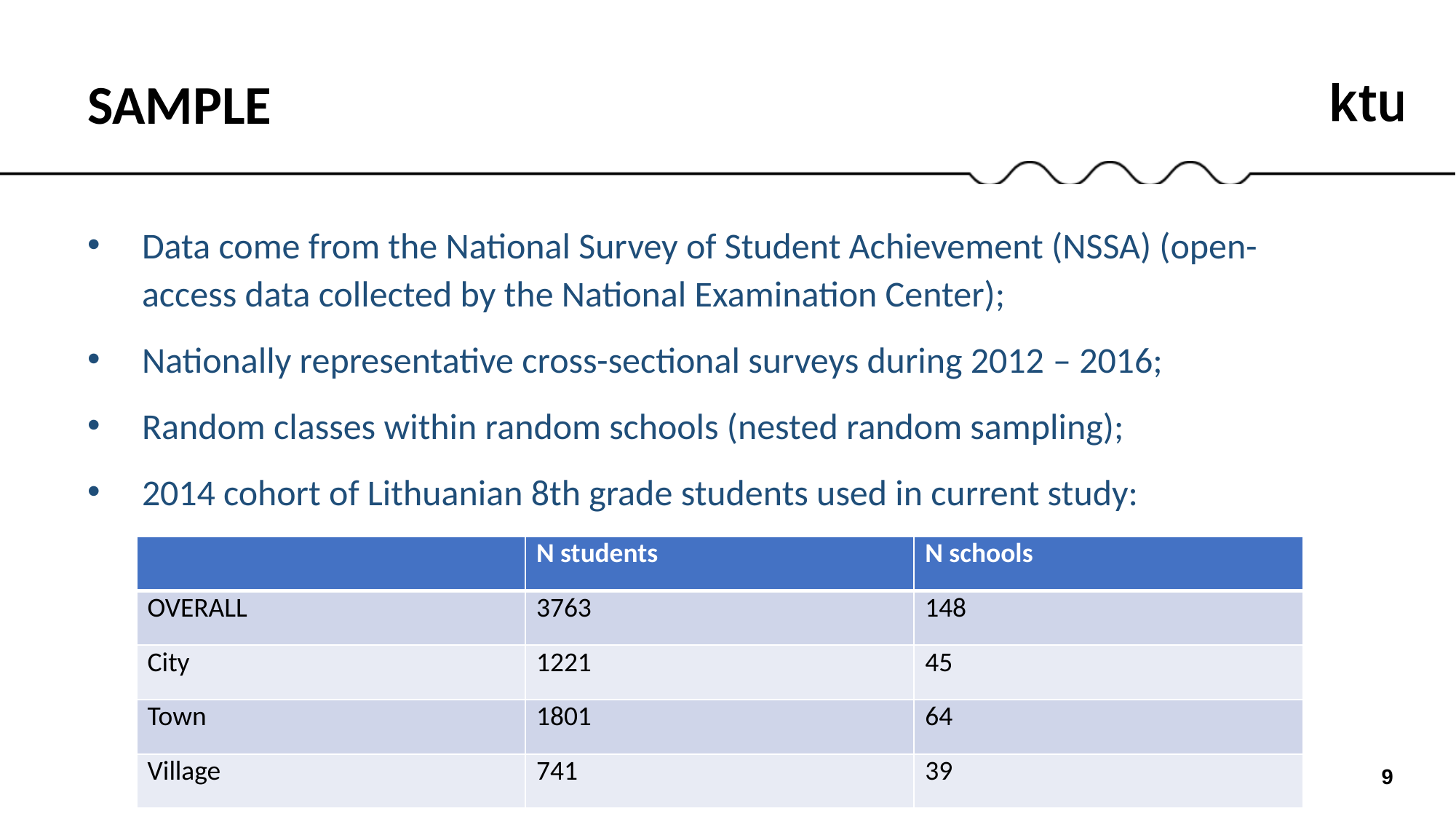

SAMPLE
Data come from the National Survey of Student Achievement (NSSA) (open-access data collected by the National Examination Center);
Nationally representative cross-sectional surveys during 2012 – 2016;
Random classes within random schools (nested random sampling);
2014 cohort of Lithuanian 8th grade students used in current study:
|  | N students | N schools |
| --- | --- | --- |
| OVERALL | 3763 | 148 |
| City | 1221 | 45 |
| Town | 1801 | 64 |
| Village | 741 | 39 |